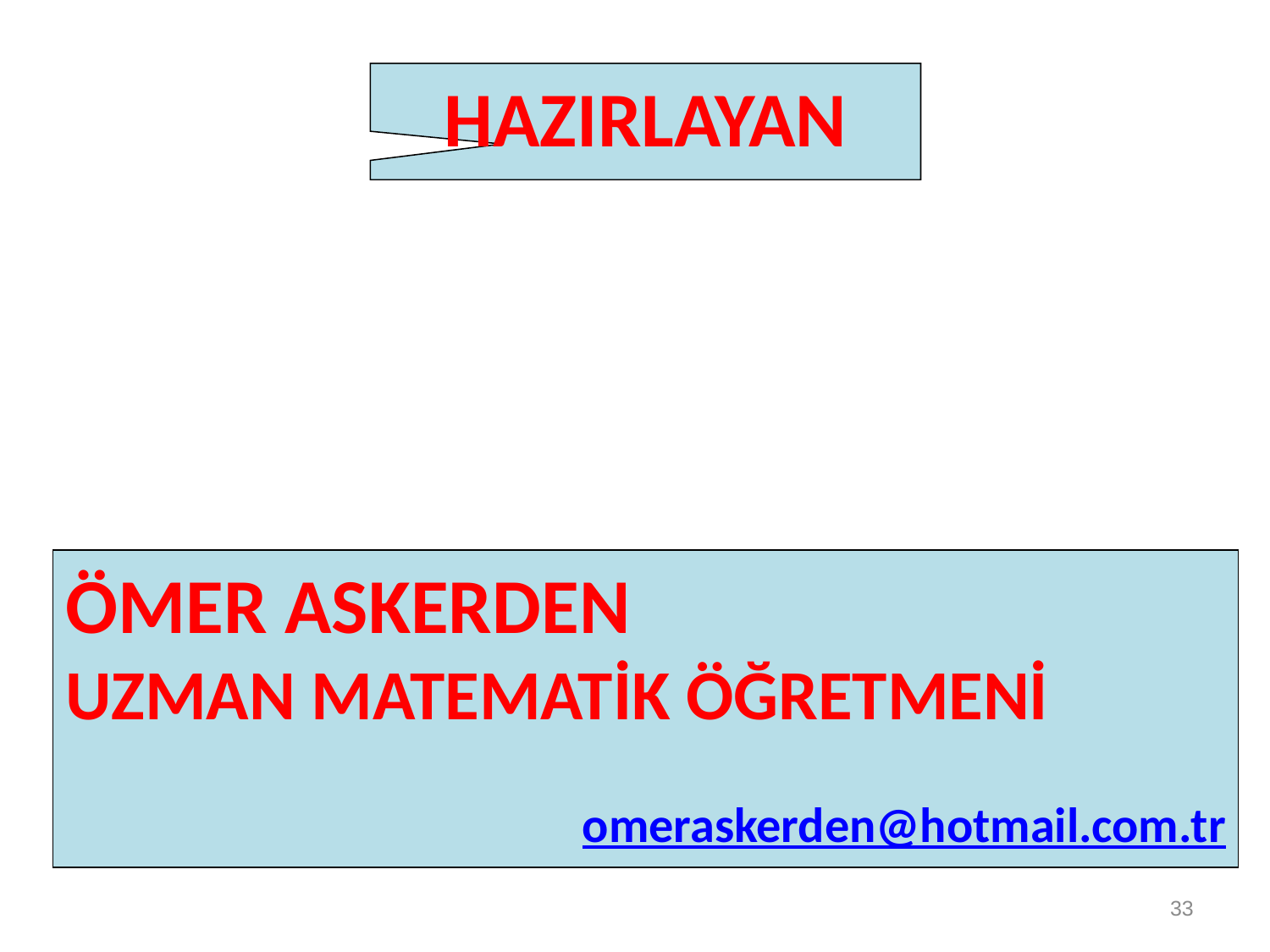

HAZIRLAYAN
ÖMER ASKERDEN
UZMAN MATEMATİK ÖĞRETMENİ
		                                         omeraskerden@hotmail.com.tr

33